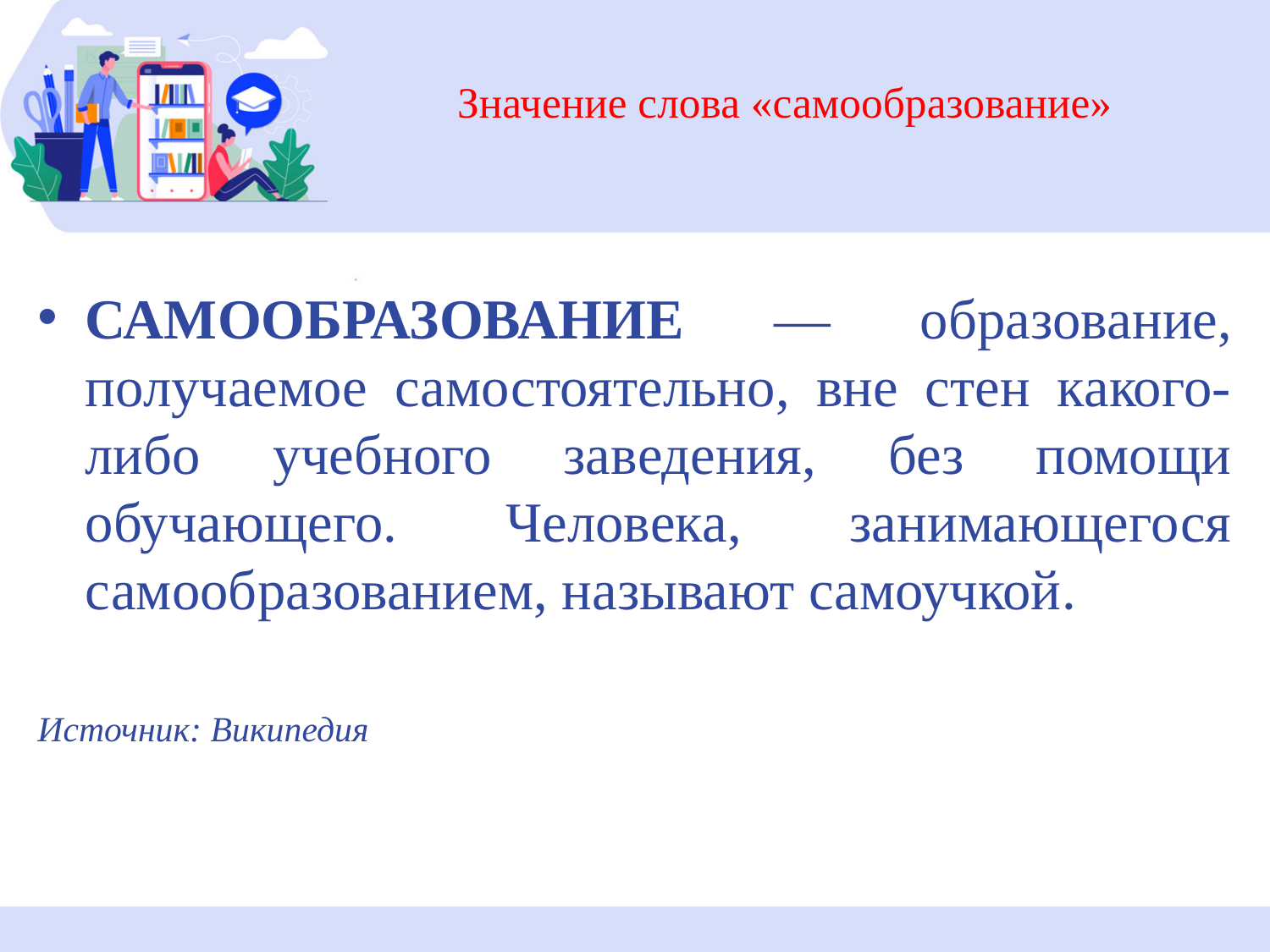

# Значение слова «самообразование»
САМООБРАЗОВАНИЕ — образование, получаемое самостоятельно, вне стен какого-либо учебного заведения, без помощи обучающего. Человека, занимающегося самообразованием, называют самоучкой.

Источник: Википедия